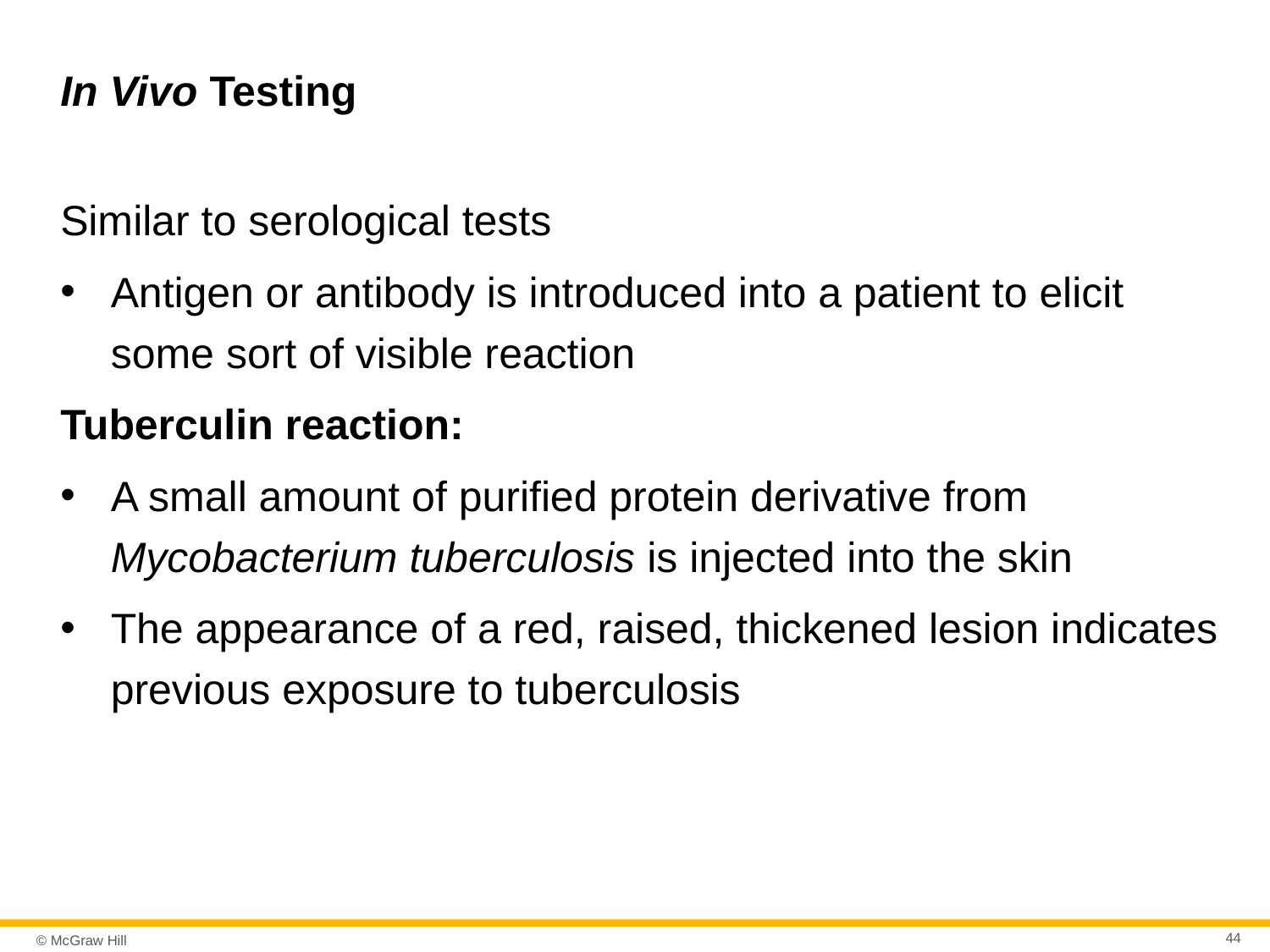

# In Vivo Testing
Similar to serological tests
Antigen or antibody is introduced into a patient to elicit some sort of visible reaction
Tuberculin reaction:
A small amount of purified protein derivative from Mycobacterium tuberculosis is injected into the skin
The appearance of a red, raised, thickened lesion indicates previous exposure to tuberculosis